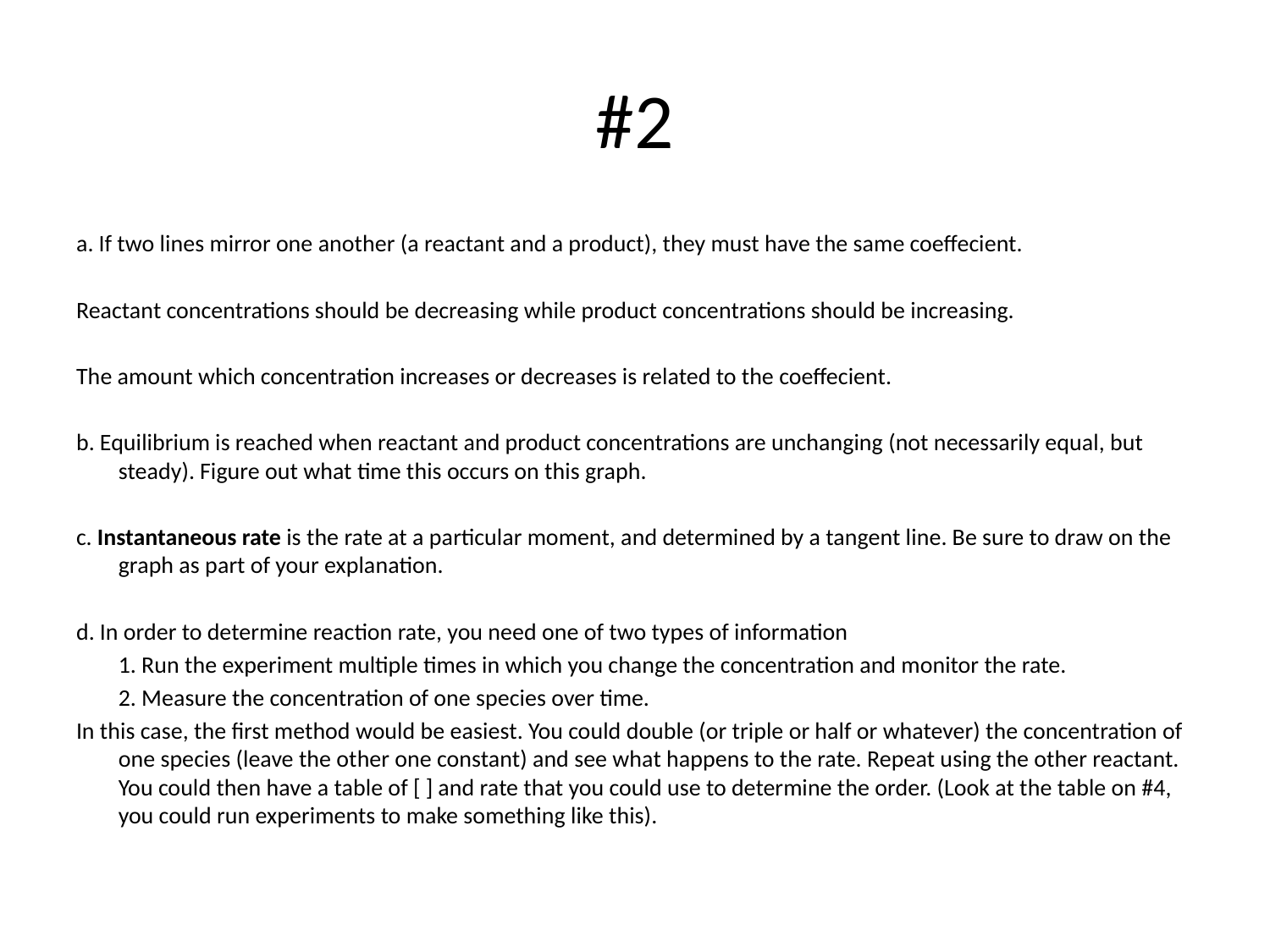

# #2
a. If two lines mirror one another (a reactant and a product), they must have the same coeffecient.

Reactant concentrations should be decreasing while product concentrations should be increasing.

The amount which concentration increases or decreases is related to the coeffecient.

b. Equilibrium is reached when reactant and product concentrations are unchanging (not necessarily equal, but steady). Figure out what time this occurs on this graph.

c. Instantaneous rate is the rate at a particular moment, and determined by a tangent line. Be sure to draw on the graph as part of your explanation.

d. In order to determine reaction rate, you need one of two types of information
	1. Run the experiment multiple times in which you change the concentration and monitor the rate.
	2. Measure the concentration of one species over time.
In this case, the first method would be easiest. You could double (or triple or half or whatever) the concentration of one species (leave the other one constant) and see what happens to the rate. Repeat using the other reactant. You could then have a table of [ ] and rate that you could use to determine the order. (Look at the table on #4, you could run experiments to make something like this).